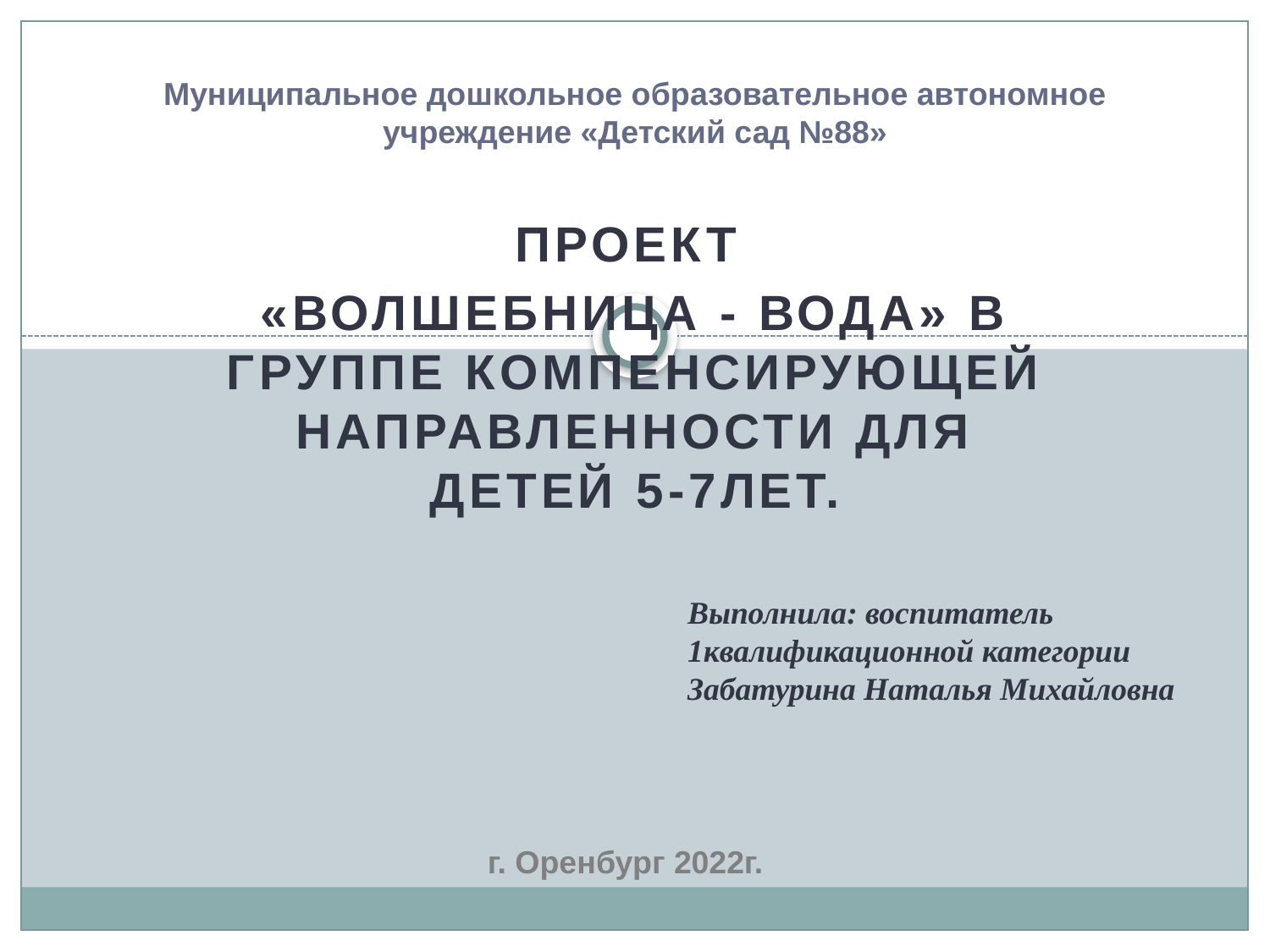

# Муниципальное дошкольное образовательное автономное учреждение «Детский сад №88»
Проект
«Волшебница - вода» в группе компенсирующей направленности для детей 5-7лет.
Выполнила: воспитатель 1квалификационной категории
Забатурина Наталья Михайловна

г. Оренбург 2022г.